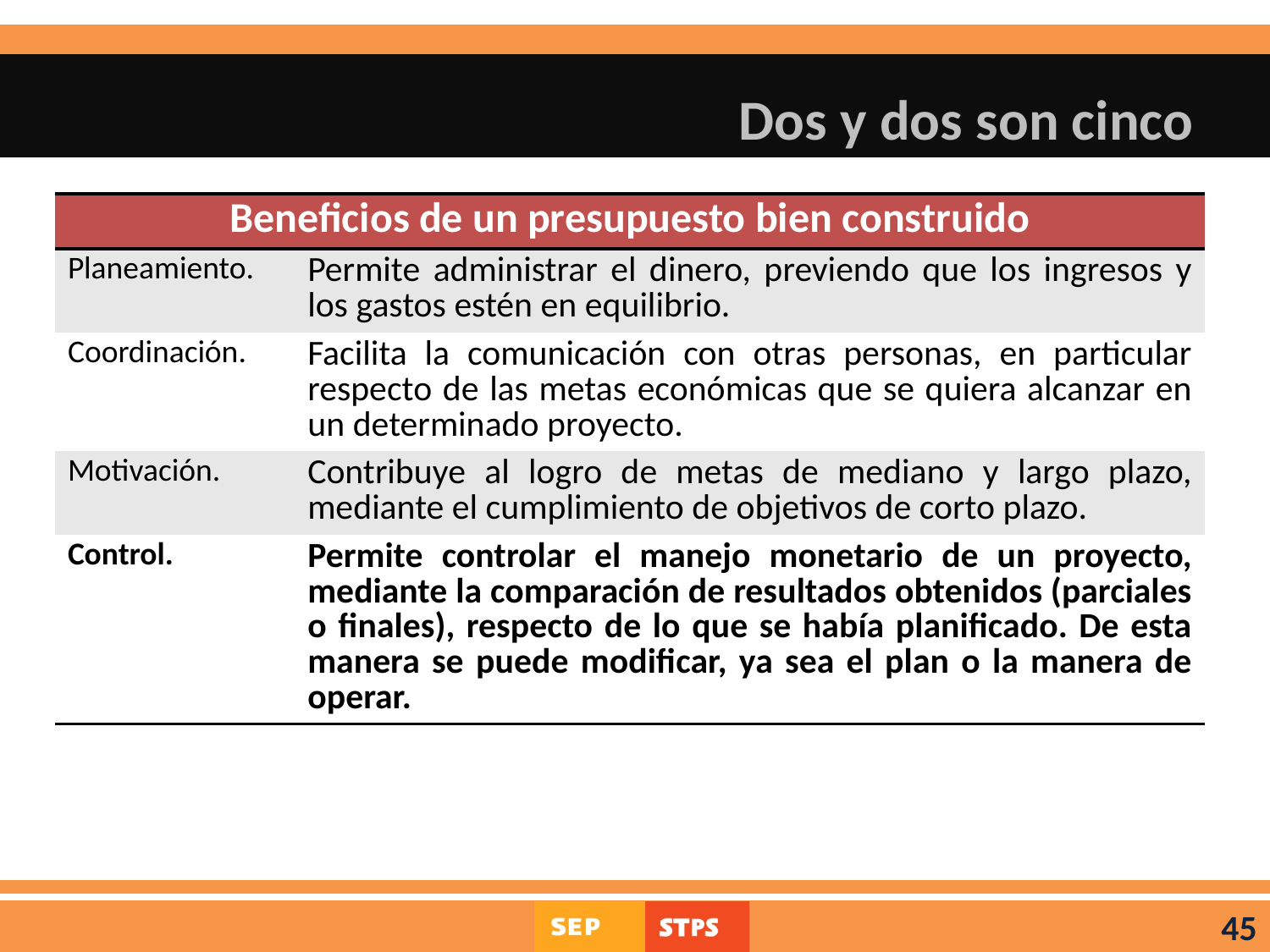

# Dos y dos son cinco
| Beneficios de un presupuesto bien construido |  |
| --- | --- |
| Planeamiento. | Permite administrar el dinero, previendo que los ingresos y los gastos estén en equilibrio. |
| Coordinación. | Facilita la comunicación con otras personas, en particular respecto de las metas económicas que se quiera alcanzar en un determinado proyecto. |
| Motivación. | Contribuye al logro de metas de mediano y largo plazo, mediante el cumplimiento de objetivos de corto plazo. |
| Control. | Permite controlar el manejo monetario de un proyecto, mediante la comparación de resultados obtenidos (parciales o finales), respecto de lo que se había planificado. De esta manera se puede modificar, ya sea el plan o la manera de operar. |
45